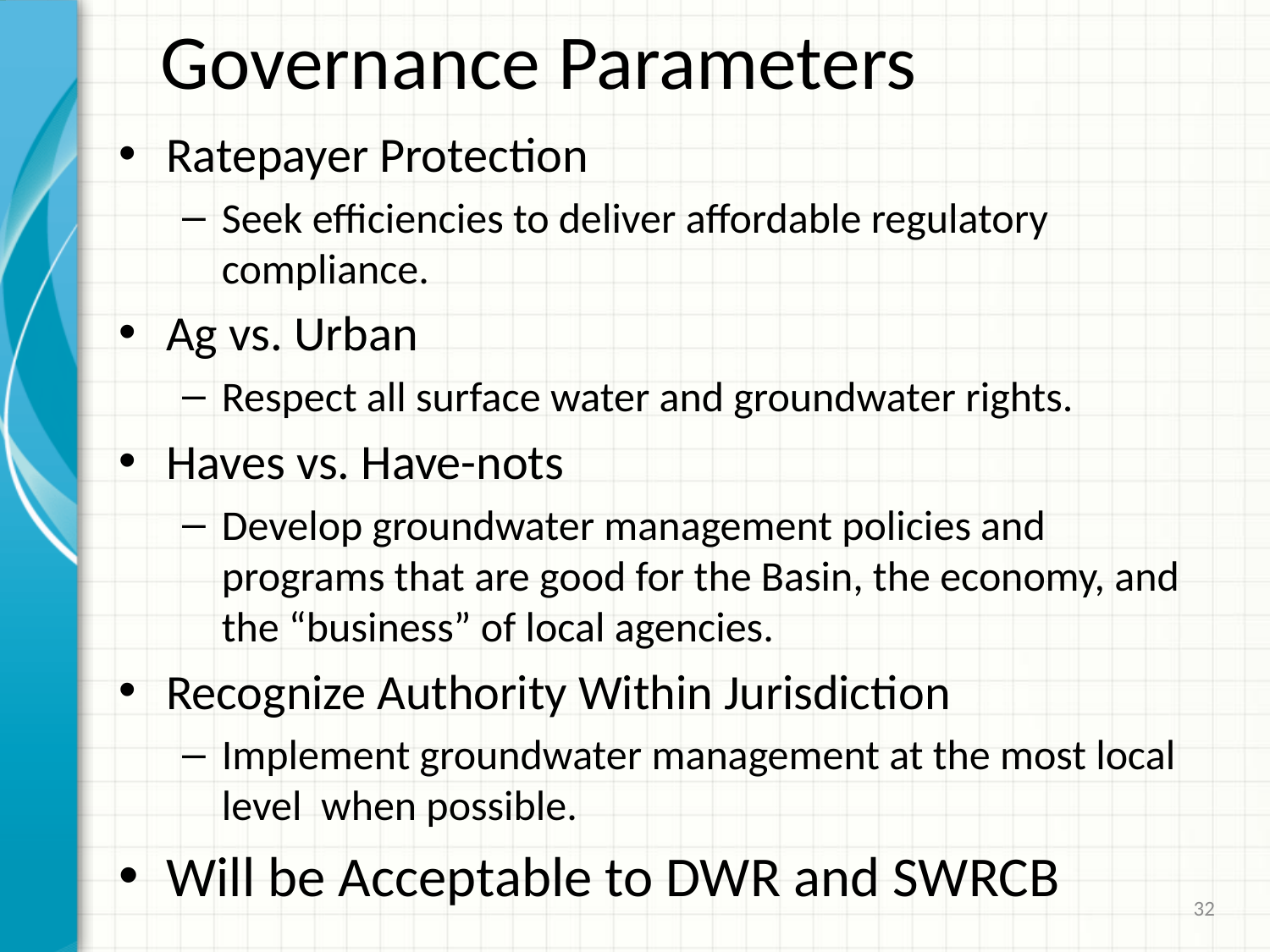

# Governance Parameters
Ratepayer Protection
Seek efficiencies to deliver affordable regulatory compliance.
Ag vs. Urban
Respect all surface water and groundwater rights.
Haves vs. Have-nots
Develop groundwater management policies and programs that are good for the Basin, the economy, and the “business” of local agencies.
Recognize Authority Within Jurisdiction
Implement groundwater management at the most local level  when possible.
Will be Acceptable to DWR and SWRCB

32